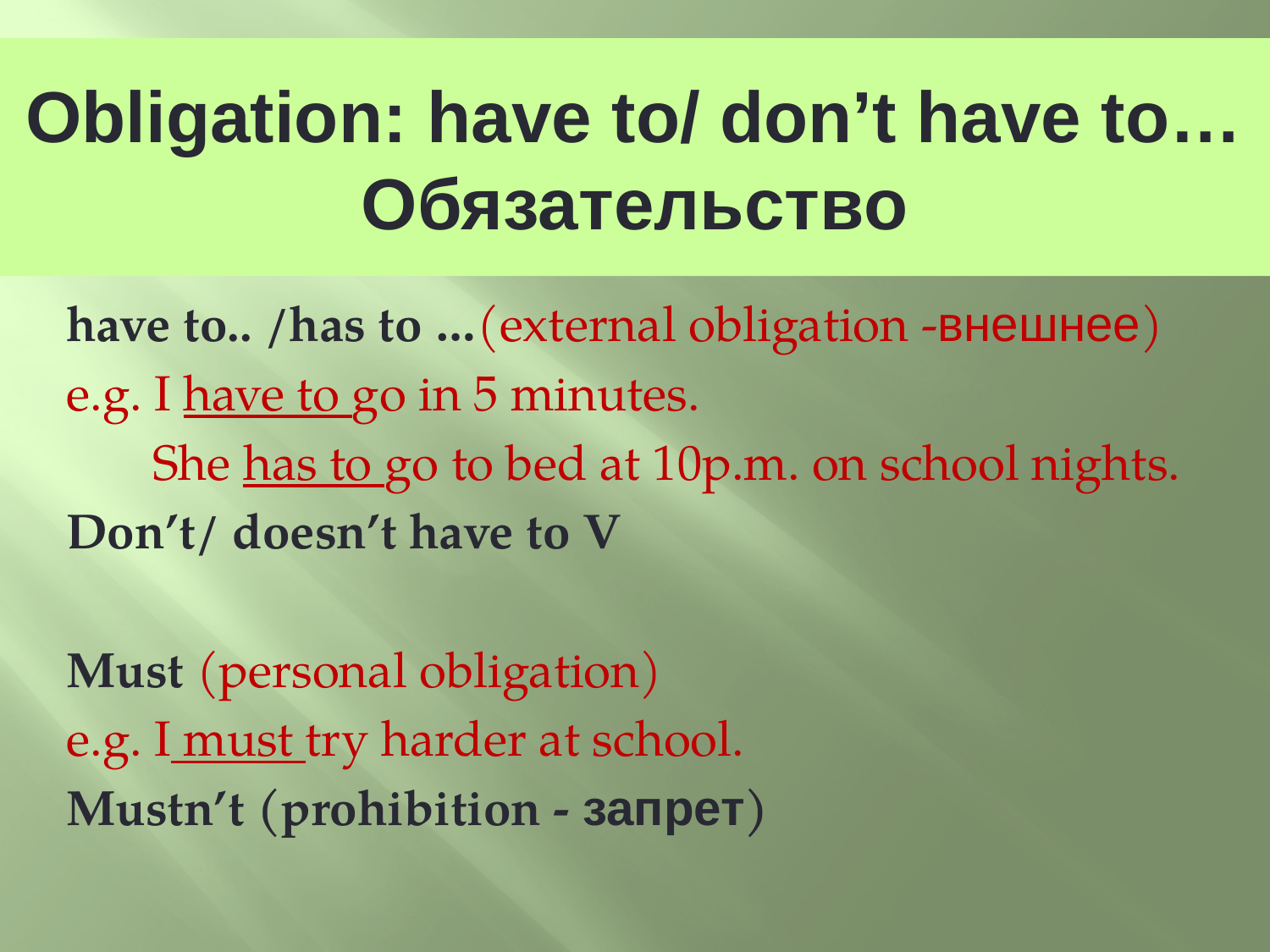

# Obligation: have to/ don’t have to… Обязательство
have to.. /has to …(external obligation -внешнее)
e.g. I have to go in 5 minutes.
       She has to go to bed at 10p.m. on school nights.
Don’t/ doesn’t have to V

Must (personal obligation)
e.g. I must try harder at school.
Mustn’t (prohibition - запрет)